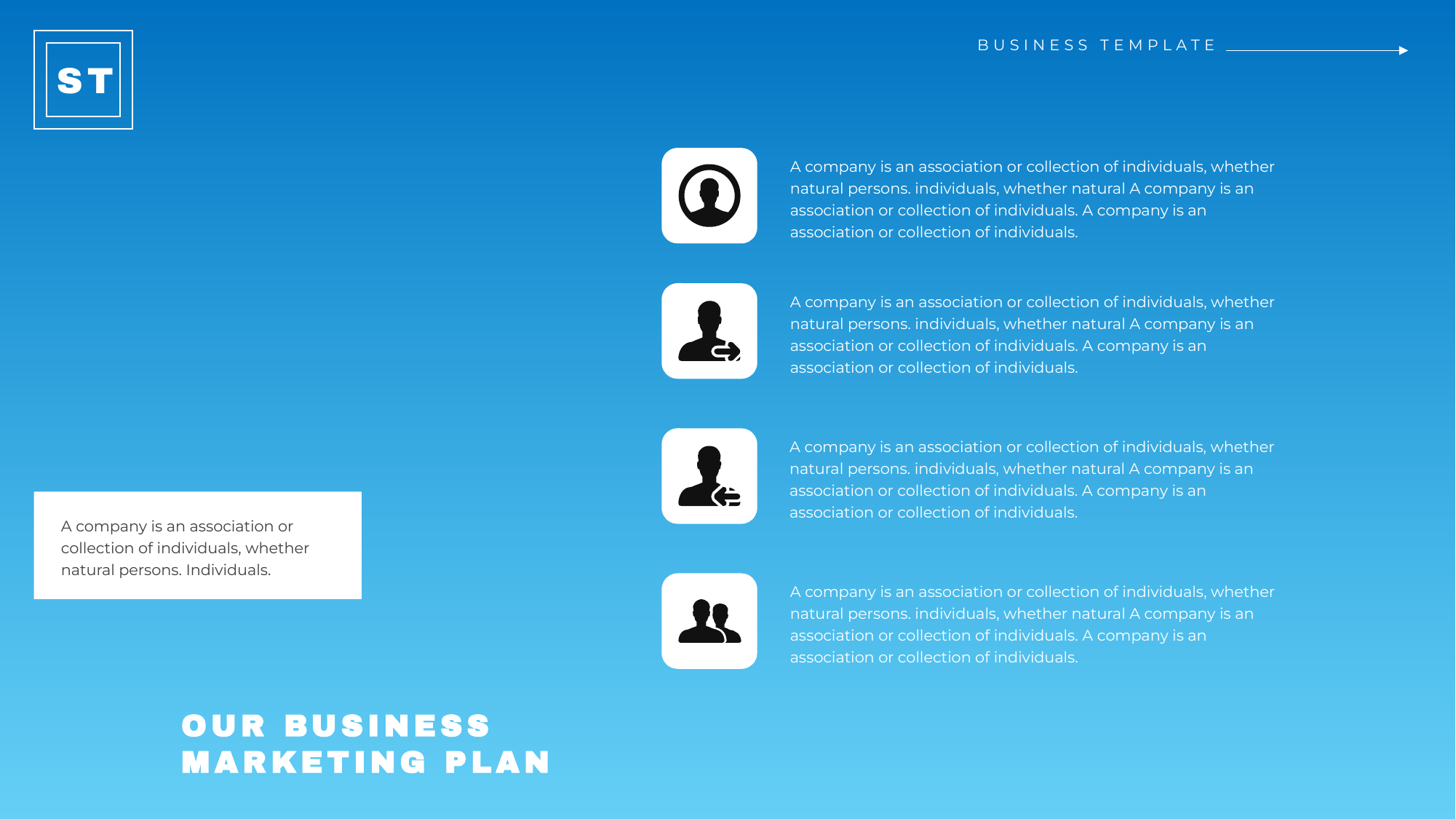

ST
BUSINESS TEMPLATE

A company is an association or collection of individuals, whether natural persons. individuals, whether natural A company is an association or collection of individuals. A company is an association or collection of individuals.

A company is an association or collection of individuals, whether natural persons. individuals, whether natural A company is an association or collection of individuals. A company is an association or collection of individuals.

A company is an association or collection of individuals, whether natural persons. individuals, whether natural A company is an association or collection of individuals. A company is an association or collection of individuals.

A company is an association or collection of individuals, whether natural persons. Individuals.

A company is an association or collection of individuals, whether natural persons. individuals, whether natural A company is an association or collection of individuals. A company is an association or collection of individuals.

OUR BUSINESS
MARKETING PLAN